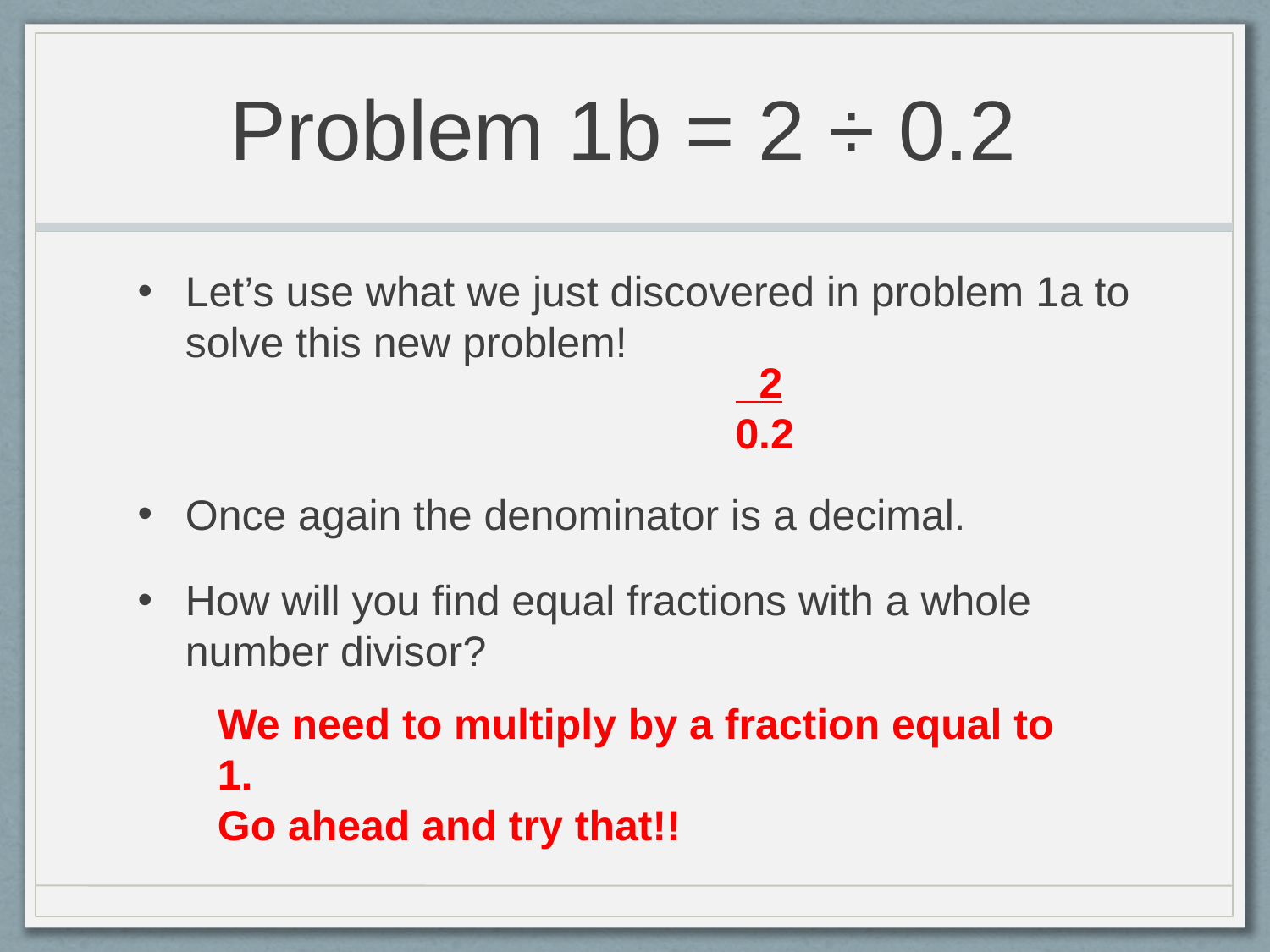

# Problem 1b = 2 ÷ 0.2
Let’s use what we just discovered in problem 1a to solve this new problem!

Once again the denominator is a decimal.
How will you find equal fractions with a whole number divisor?
  2
0.2
We need to multiply by a fraction equal to 1.
Go ahead and try that!!